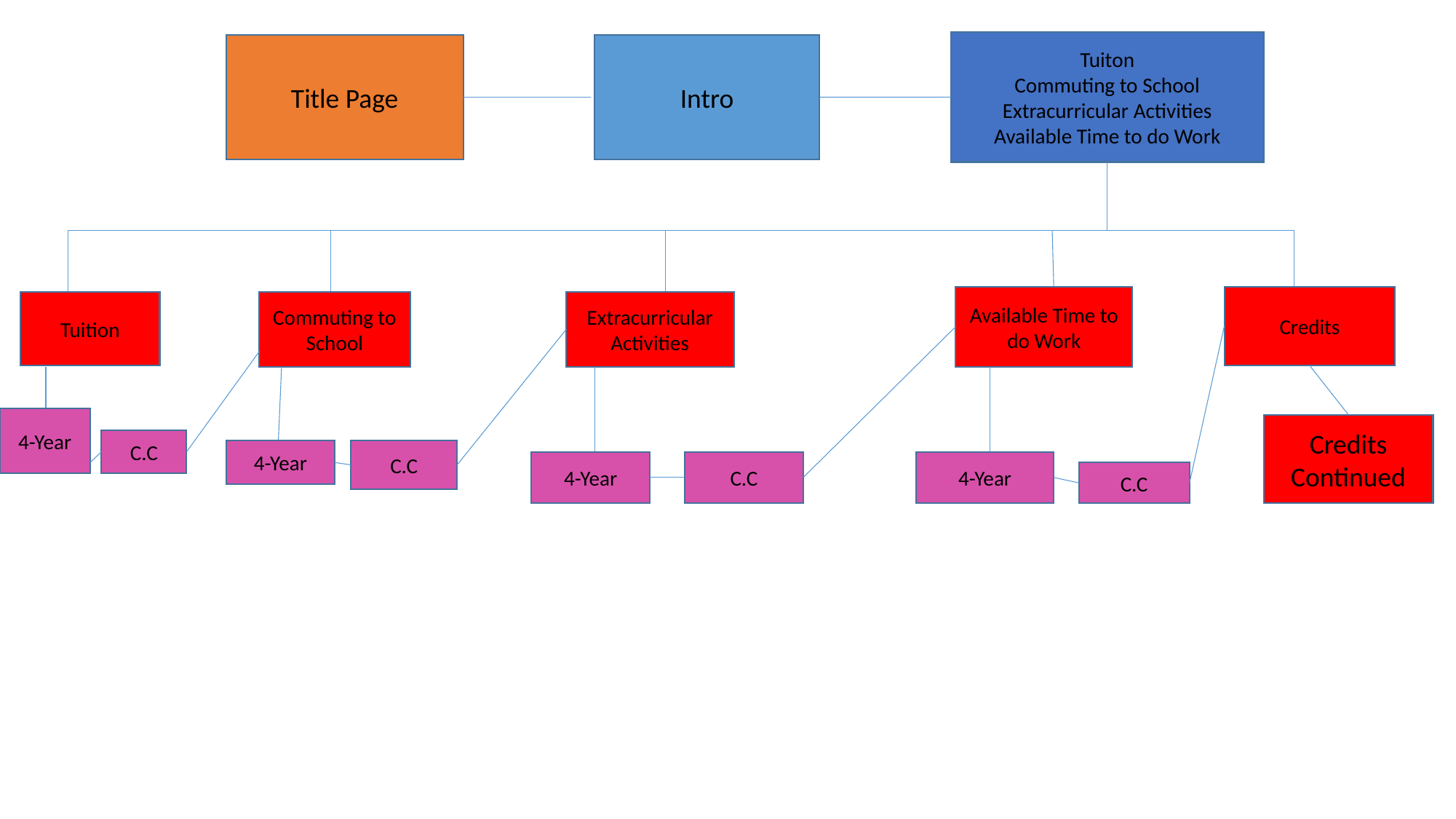

Tuiton
Commuting to School
Extracurricular Activities
Available Time to do Work
Title Page
Intro
Available Time to do Work
Credits
Tuition
Commuting to School
Extracurricular Activities
4-Year
Credits Continued
C.C
4-Year
C.C
4-Year
C.C
4-Year
C.C